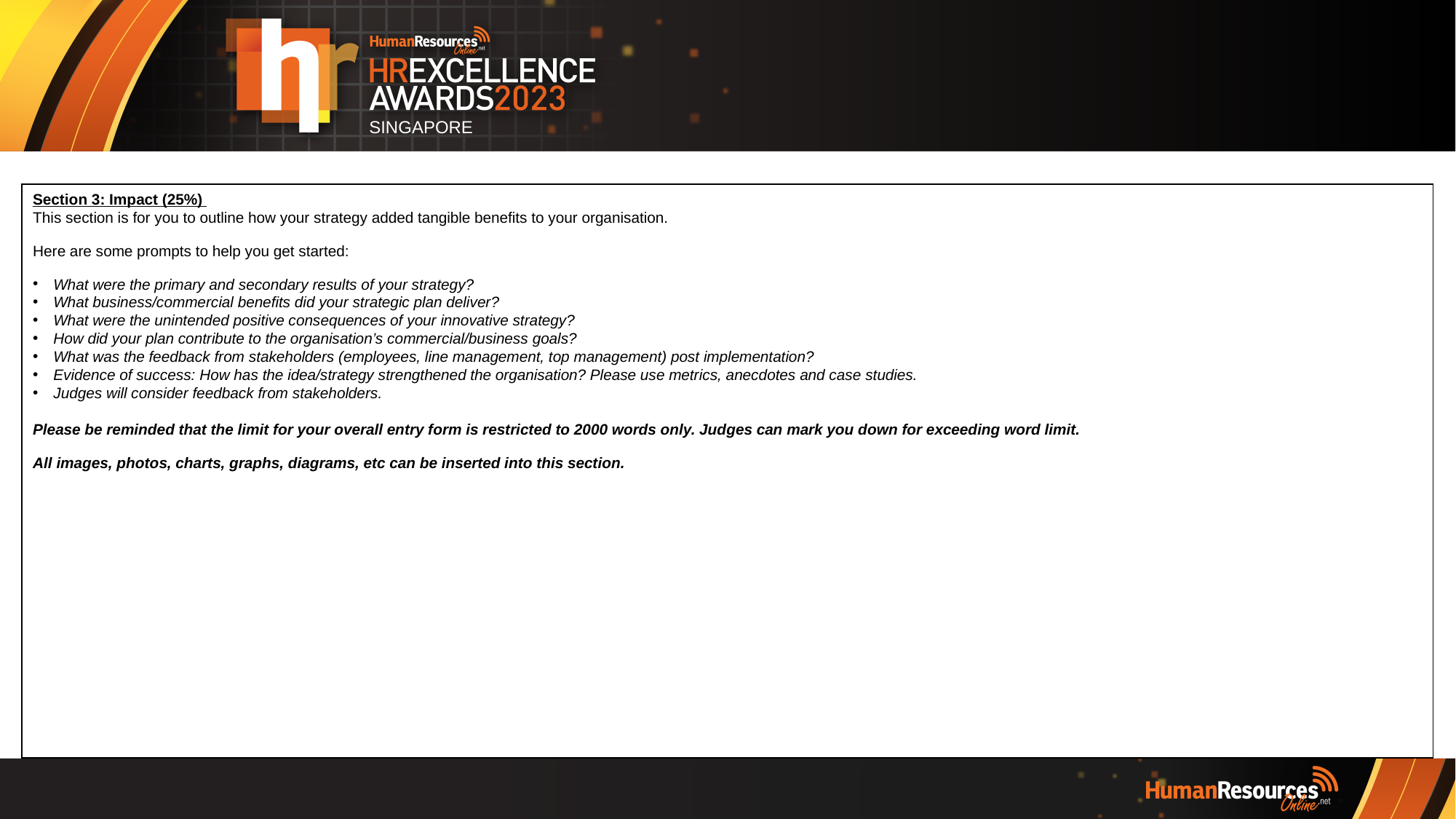

SINGAPORE
Section 3: Impact (25%)
This section is for you to outline how your strategy added tangible benefits to your organisation.
Here are some prompts to help you get started:
What were the primary and secondary results of your strategy?
What business/commercial benefits did your strategic plan deliver?
What were the unintended positive consequences of your innovative strategy?
How did your plan contribute to the organisation’s commercial/business goals?
What was the feedback from stakeholders (employees, line management, top management) post implementation?
Evidence of success: How has the idea/strategy strengthened the organisation? Please use metrics, anecdotes and case studies.
Judges will consider feedback from stakeholders.

Please be reminded that the limit for your overall entry form is restricted to 2000 words only. Judges can mark you down for exceeding word limit.
All images, photos, charts, graphs, diagrams, etc can be inserted into this section.